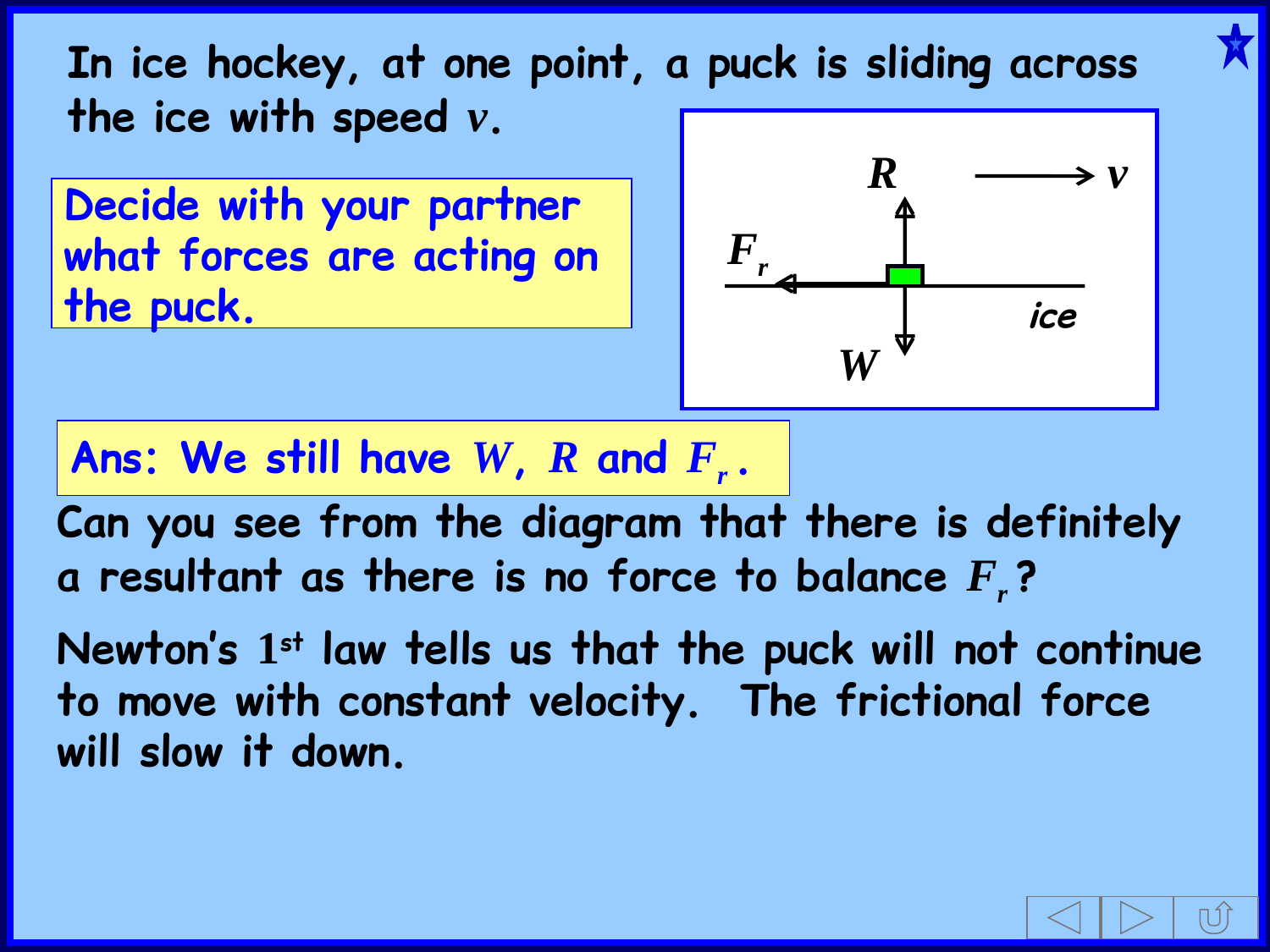

In ice hockey, at one point, a puck is sliding across the ice with speed v.

v

ice
R
Decide with your partner what forces are acting on the puck.

Fr

W
Ans: We still have W, R and Fr .
Can you see from the diagram that there is definitely a resultant as there is no force to balance Fr ?
Newton’s 1st law tells us that the puck will not continue to move with constant velocity.  The frictional force will slow it down.